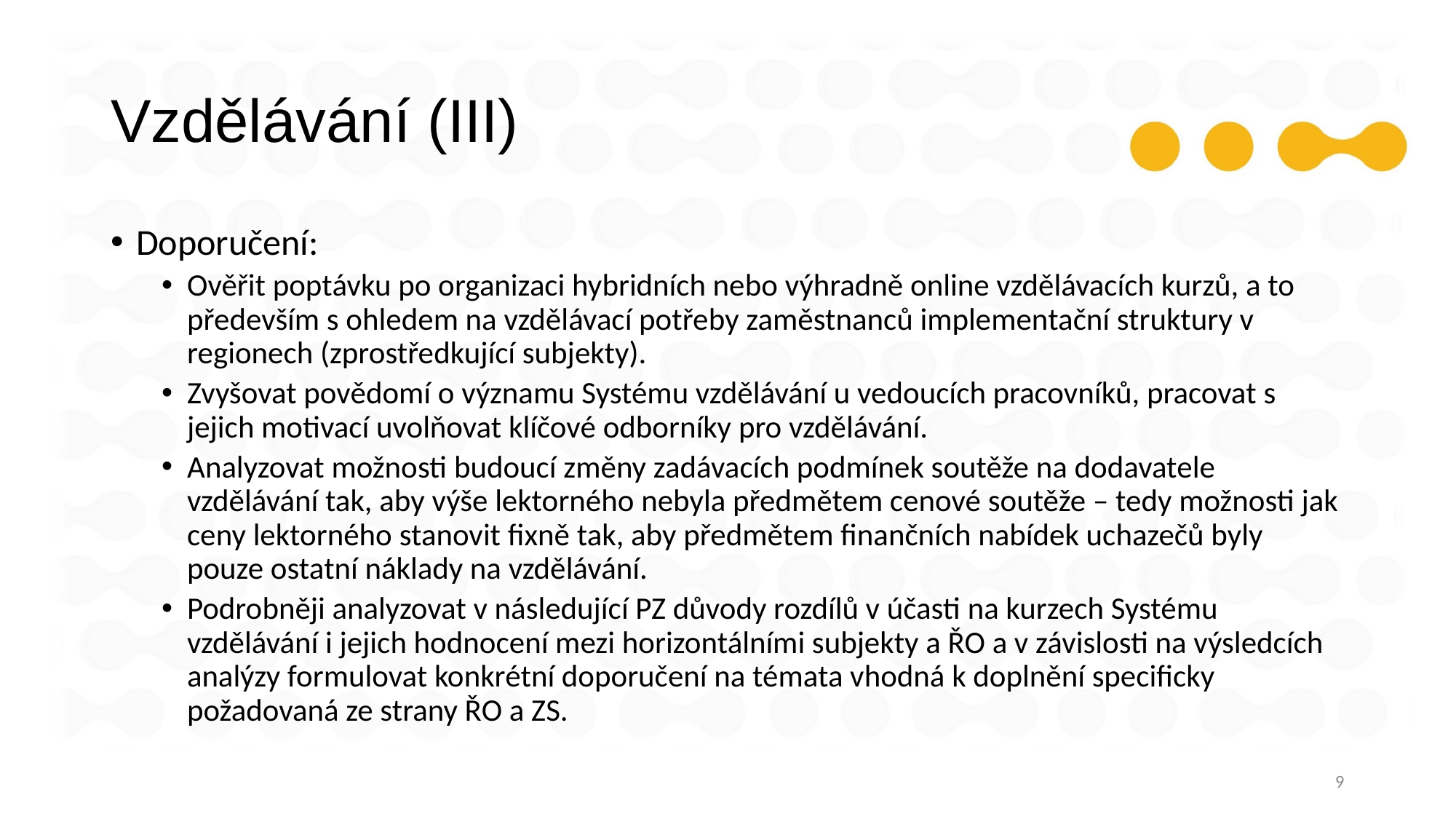

# Vzdělávání (III)
Doporučení:
Ověřit poptávku po organizaci hybridních nebo výhradně online vzdělávacích kurzů, a to především s ohledem na vzdělávací potřeby zaměstnanců implementační struktury v regionech (zprostředkující subjekty).
Zvyšovat povědomí o významu Systému vzdělávání u vedoucích pracovníků, pracovat s jejich motivací uvolňovat klíčové odborníky pro vzdělávání.
Analyzovat možnosti budoucí změny zadávacích podmínek soutěže na dodavatele vzdělávání tak, aby výše lektorného nebyla předmětem cenové soutěže – tedy možnosti jak ceny lektorného stanovit fixně tak, aby předmětem finančních nabídek uchazečů byly pouze ostatní náklady na vzdělávání.
Podrobněji analyzovat v následující PZ důvody rozdílů v účasti na kurzech Systému vzdělávání i jejich hodnocení mezi horizontálními subjekty a ŘO a v závislosti na výsledcích analýzy formulovat konkrétní doporučení na témata vhodná k doplnění specificky požadovaná ze strany ŘO a ZS.

9